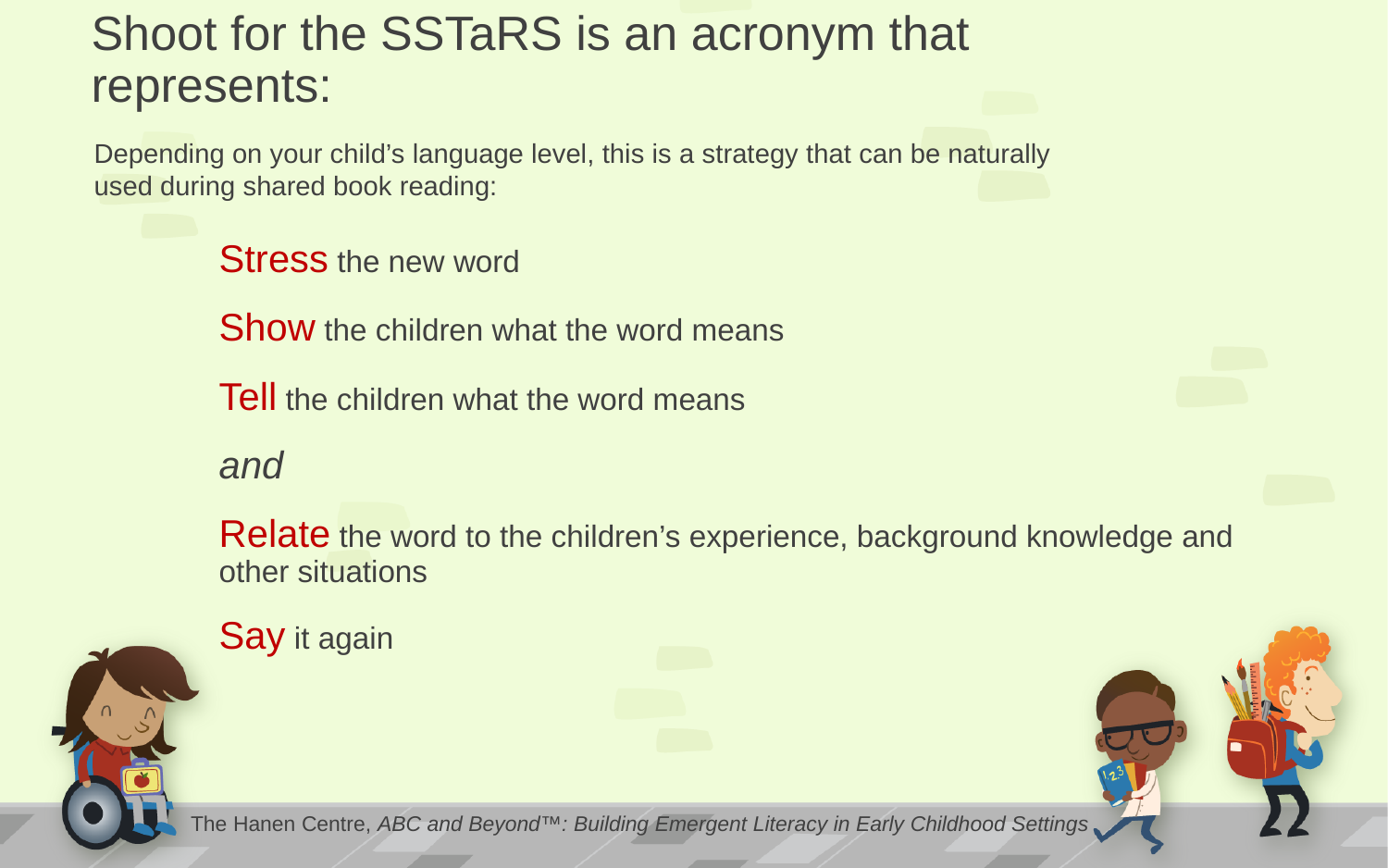

# Shoot for the SSTaRS is an acronym that represents:
Depending on your child’s language level, this is a strategy that can be naturally used during shared book reading:
Stress the new word
Show the children what the word means
Tell the children what the word means
and
Relate the word to the children’s experience, background knowledge and other situations
Say it again
The Hanen Centre, ABC and Beyond™: Building Emergent Literacy in Early Childhood Settings